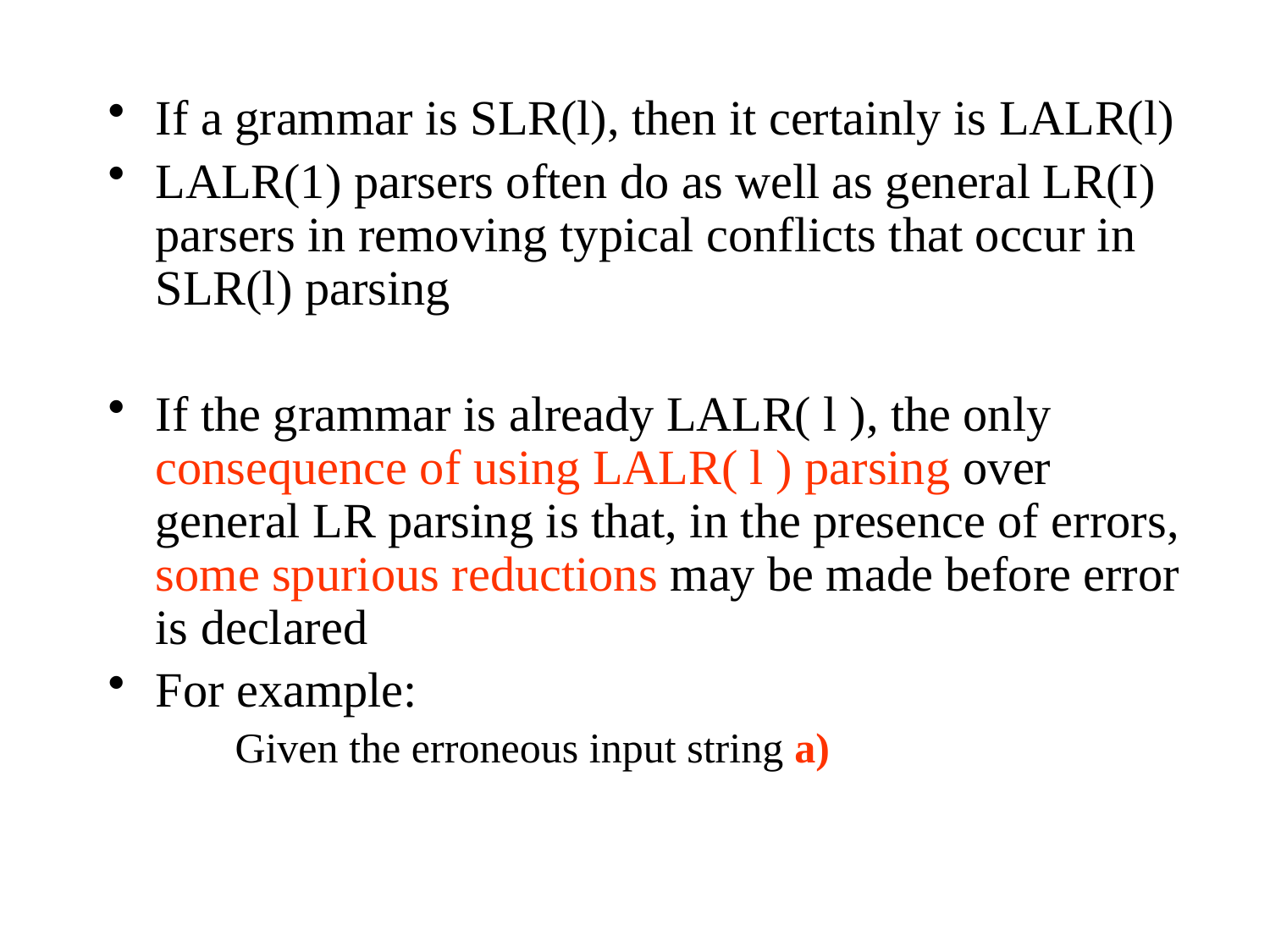

If a grammar is SLR(l), then it certainly is LALR(l)
LALR(1) parsers often do as well as general LR(I) parsers in removing typical conflicts that occur in SLR(l) parsing

If the grammar is already LALR( l ), the only consequence of using LALR( l ) parsing over general LR parsing is that, in the presence of errors, some spurious reductions may be made before error is declared
For example:
      Given the erroneous input string a)